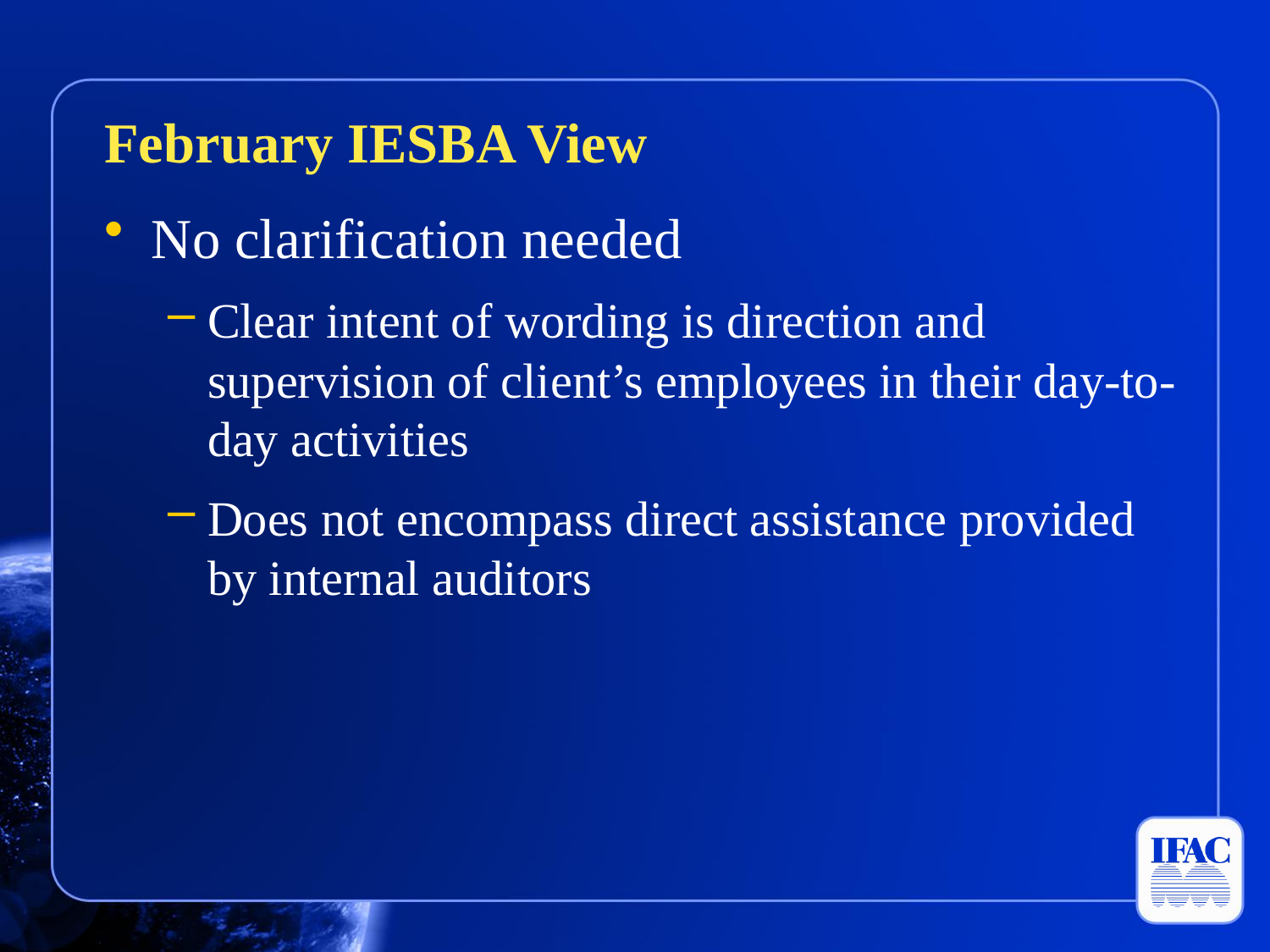

February IESBA View
No clarification needed
Clear intent of wording is direction and supervision of client’s employees in their day-to-day activities
Does not encompass direct assistance provided by internal auditors